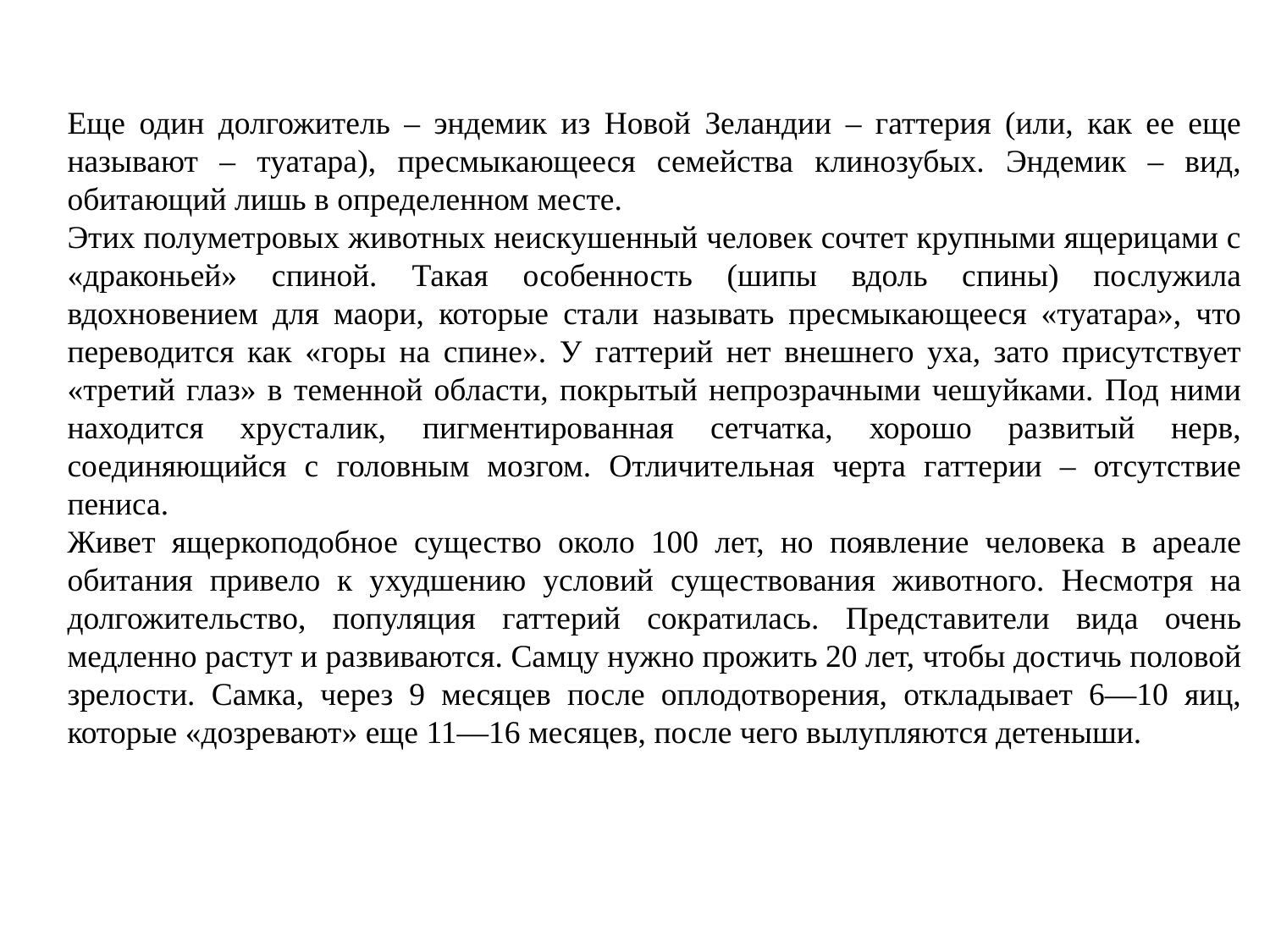

Еще один долгожитель – эндемик из Новой Зеландии – гаттерия (или, как ее еще называют – туатара), пресмыкающееся семейства клинозубых. Эндемик – вид, обитающий лишь в определенном месте.
Этих полуметровых животных неискушенный человек сочтет крупными ящерицами с «драконьей» спиной. Такая особенность (шипы вдоль спины) послужила вдохновением для маори, которые стали называть пресмыкающееся «туатара», что переводится как «горы на спине». У гаттерий нет внешнего уха, зато присутствует «третий глаз» в теменной области, покрытый непрозрачными чешуйками. Под ними находится хрусталик, пигментированная сетчатка, хорошо развитый нерв, соединяющийся с головным мозгом. Отличительная черта гаттерии – отсутствие пениса.
Живет ящеркоподобное существо около 100 лет, но появление человека в ареале обитания привело к ухудшению условий существования животного. Несмотря на долгожительство, популяция гаттерий сократилась. Представители вида очень медленно растут и развиваются. Самцу нужно прожить 20 лет, чтобы достичь половой зрелости. Самка, через 9 месяцев после оплодотворения, откладывает 6—10 яиц, которые «дозревают» еще 11—16 месяцев, после чего вылупляются детеныши.